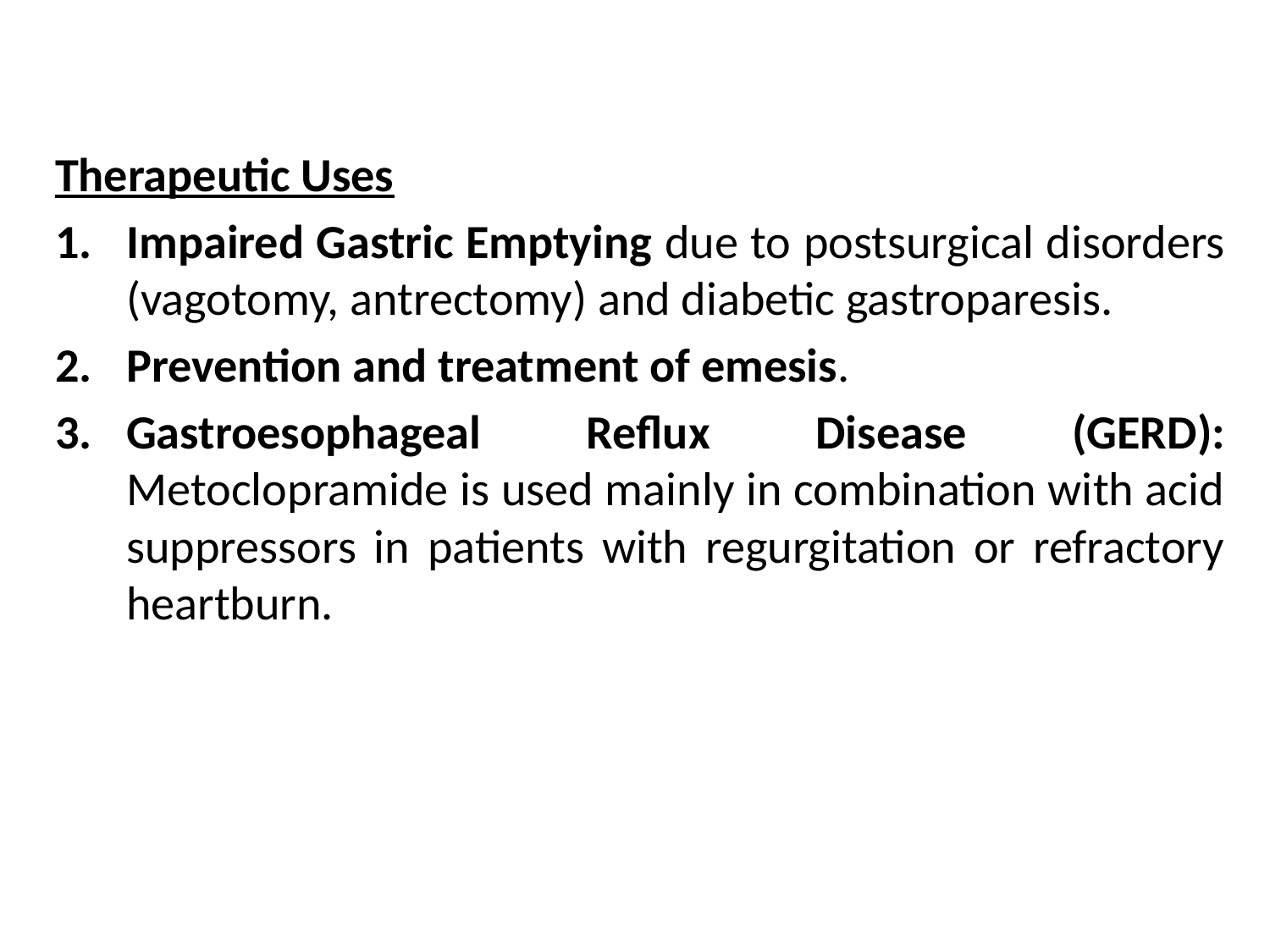

Therapeutic Uses
Impaired Gastric Emptying due to postsurgical disorders (vagotomy, antrectomy) and diabetic gastroparesis.
Prevention and treatment of emesis.
Gastroesophageal Reflux Disease (GERD): Metoclopramide is used mainly in combination with acid suppressors in patients with regurgitation or refractory heartburn.